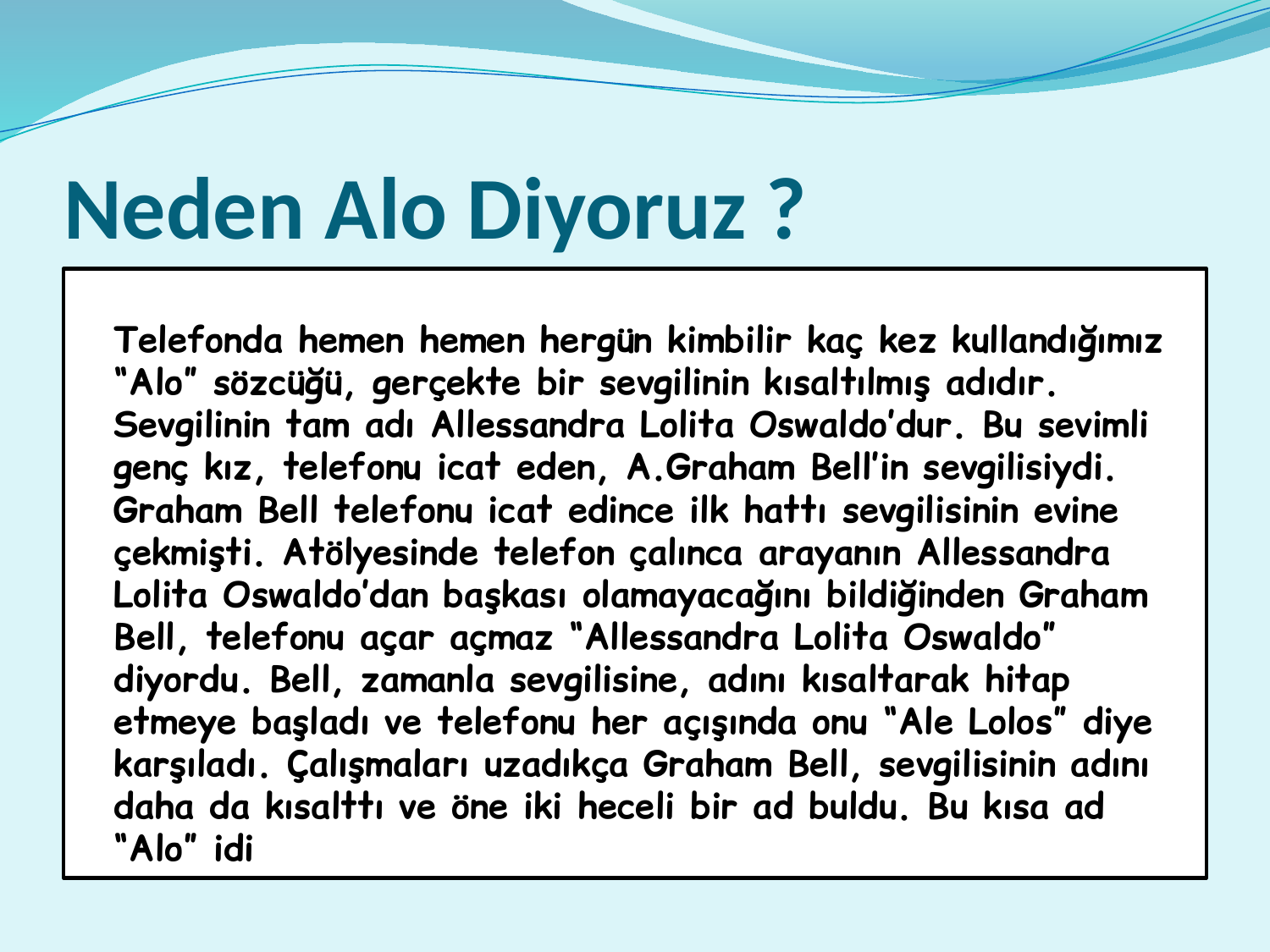

# Neden Alo Diyoruz ?
Telefonda hemen hemen hergün kimbilir kaç kez kullandığımız “Alo” sözcüğü, gerçekte bir sevgilinin kısaltılmış adıdır. Sevgilinin tam adı Allessandra Lolita Oswaldo’dur. Bu sevimli genç kız, telefonu icat eden, A.Graham Bell’in sevgilisiydi. Graham Bell telefonu icat edince ilk hattı sevgilisinin evine çekmişti. Atölyesinde telefon çalınca arayanın Allessandra Lolita Oswaldo’dan başkası olamayacağını bildiğinden Graham Bell, telefonu açar açmaz “Allessandra Lolita Oswaldo” diyordu. Bell, zamanla sevgilisine, adını kısaltarak hitap etmeye başladı ve telefonu her açışında onu “Ale Lolos” diye karşıladı. Çalışmaları uzadıkça Graham Bell, sevgilisinin adını daha da kısalttı ve öne iki heceli bir ad buldu. Bu kısa ad “Alo” idi